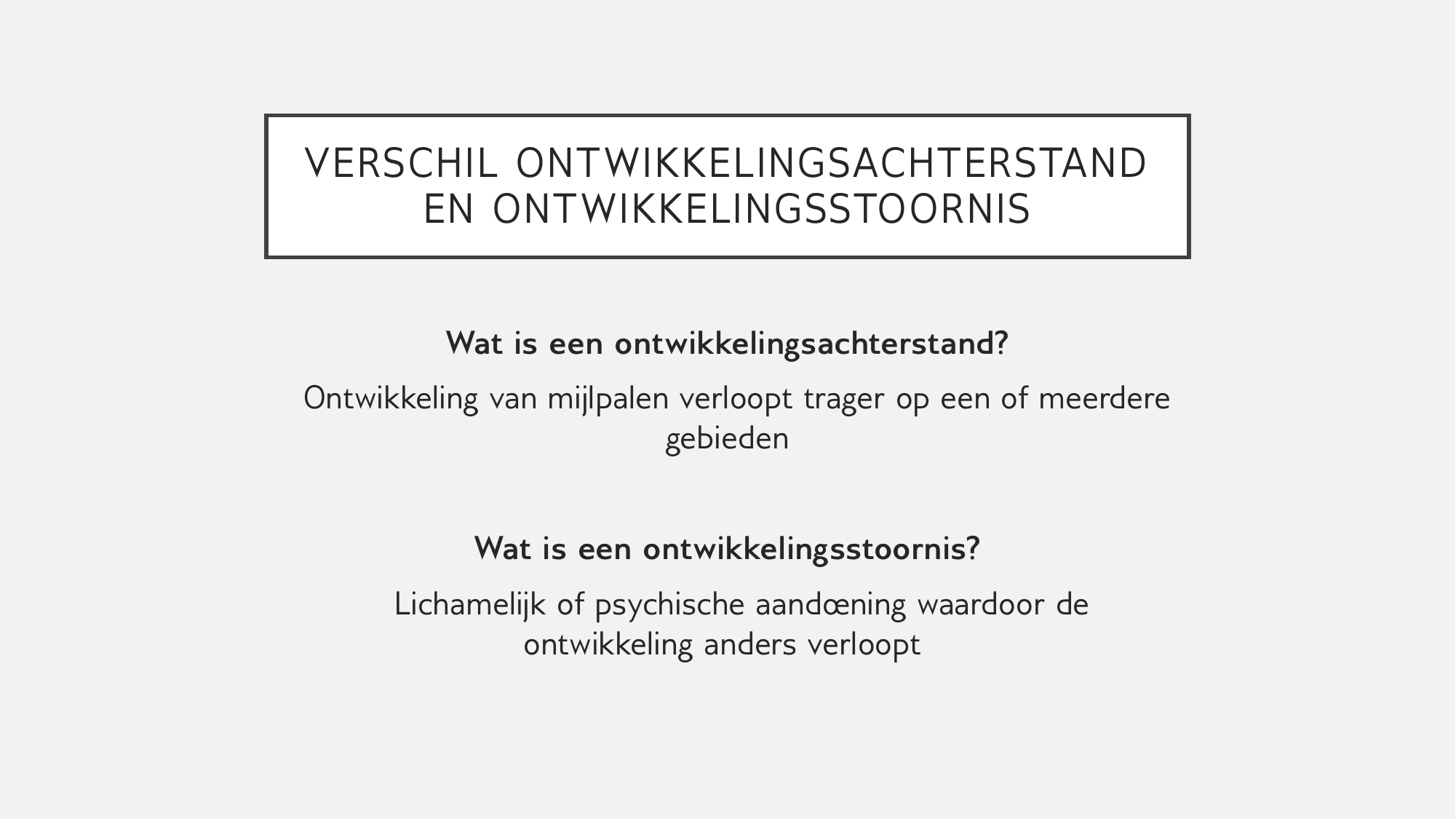

# Verschil ontwikkelingsachterstand en ontwikkelingsstoornis
Wat is een ontwikkelingsachterstand?
  Ontwikkeling van mijlpalen verloopt trager op een of meerdere gebieden

Wat is een ontwikkelingsstoornis?
   Lichamelijk of psychische aandoening waardoor de ontwikkeling anders verloopt